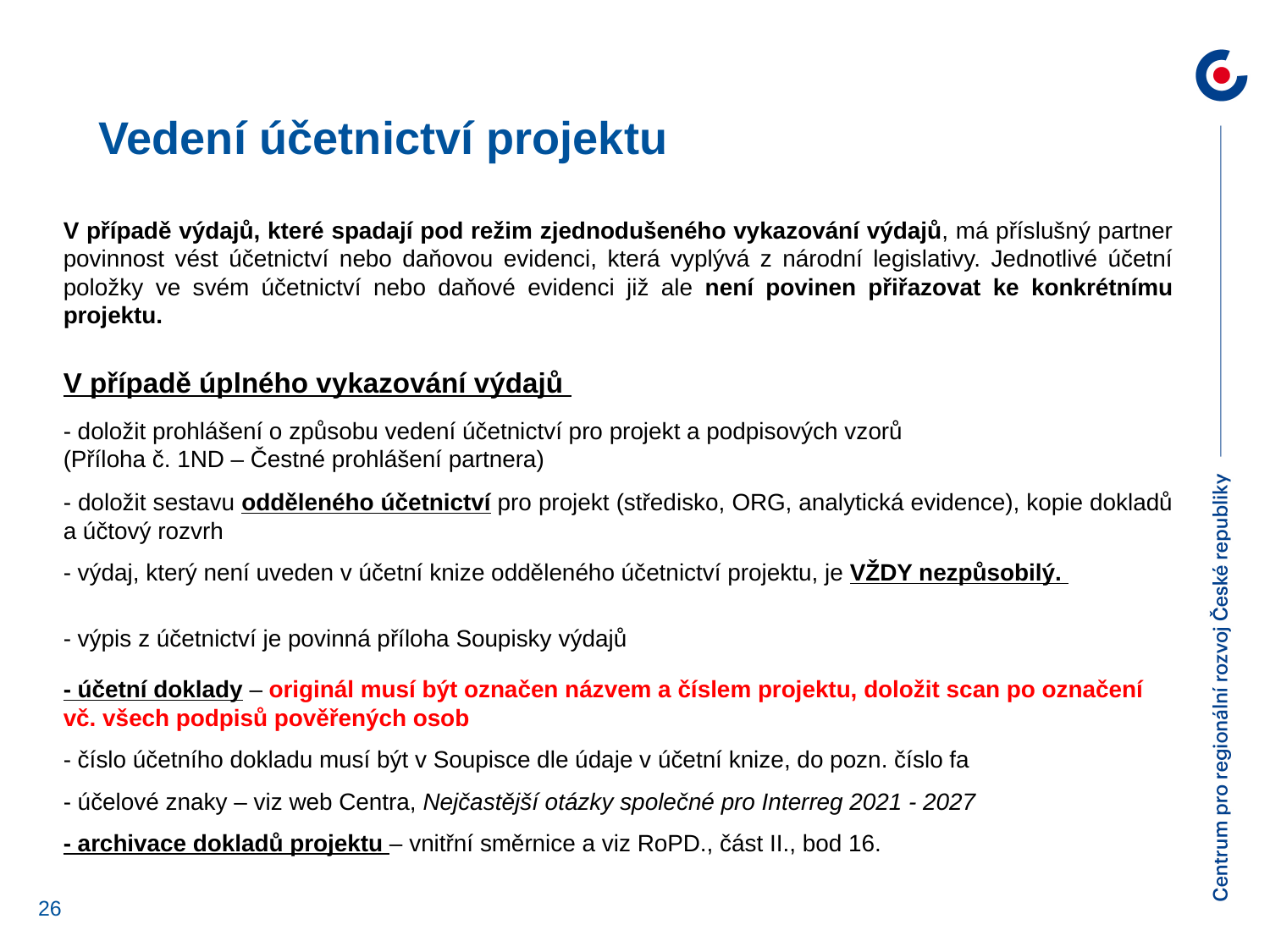

Vedení účetnictví projektu
V případě výdajů, které spadají pod režim zjednodušeného vykazování výdajů, má příslušný partner povinnost vést účetnictví nebo daňovou evidenci, která vyplývá z národní legislativy. Jednotlivé účetní položky ve svém účetnictví nebo daňové evidenci již ale není povinen přiřazovat ke konkrétnímu projektu.

V případě úplného vykazování výdajů

- doložit prohlášení o způsobu vedení účetnictví pro projekt a podpisových vzorů
(Příloha č. 1ND – Čestné prohlášení partnera)

- doložit sestavu odděleného účetnictví pro projekt (středisko, ORG, analytická evidence), kopie dokladů a účtový rozvrh
- výdaj, který není uveden v účetní knize odděleného účetnictví projektu, je VŽDY nezpůsobilý.

- výpis z účetnictví je povinná příloha Soupisky výdajů
- účetní doklady – originál musí být označen názvem a číslem projektu, doložit scan po označení vč. všech podpisů pověřených osob
- číslo účetního dokladu musí být v Soupisce dle údaje v účetní knize, do pozn. číslo fa
- účelové znaky – viz web Centra, Nejčastější otázky společné pro Interreg 2021 - 2027
- archivace dokladů projektu – vnitřní směrnice a viz RoPD., část II., bod 16.
26